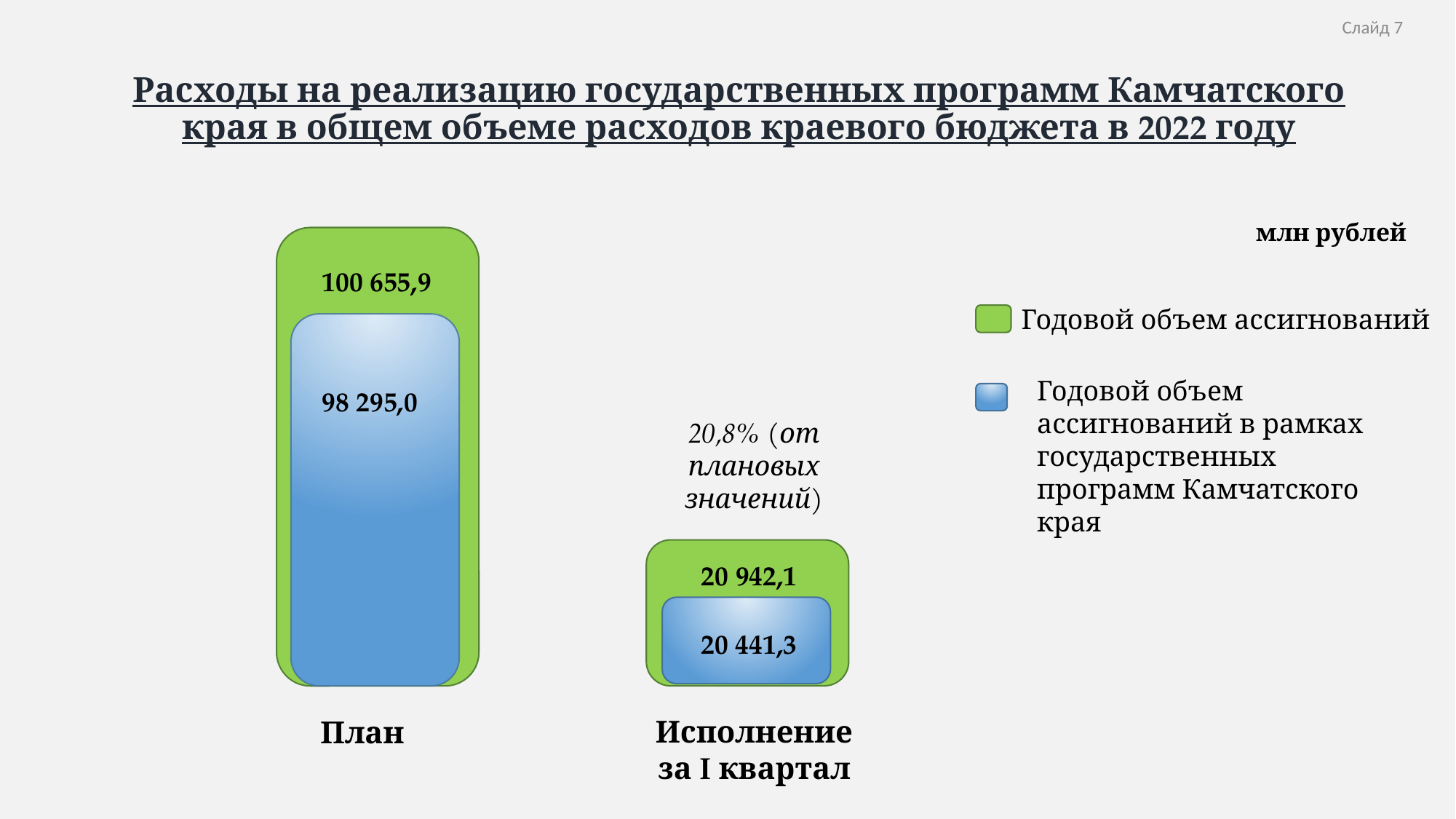

Слайд 7
# Расходы на реализацию государственных программ Камчатского края в общем объеме расходов краевого бюджета в 2022 году
млн рублей

100 655,9
Годовой объем ассигнований

Годовой объем ассигнований в рамках государственных программ Камчатского края
98 295,0

20,8% (от плановых значений)

20 942,1

20 441,3
План
Исполнение за I квартал